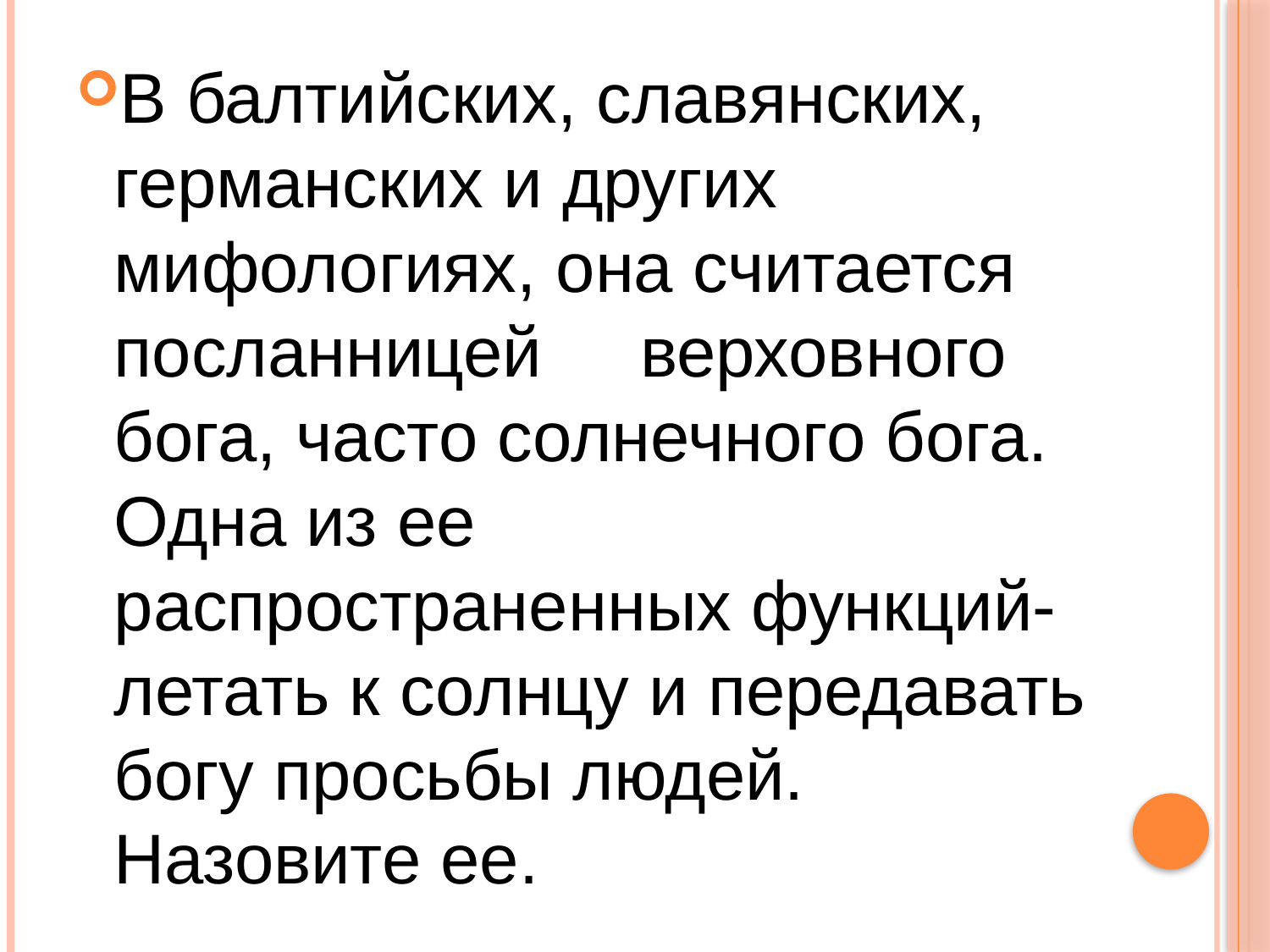

#
В балтийских, славянских, германских и других мифологиях, она считается посланницей     верховного бога, часто солнечного бога. Одна из ее распространенных функций-летать к солнцу и передавать богу просьбы людей. Назовите ее.